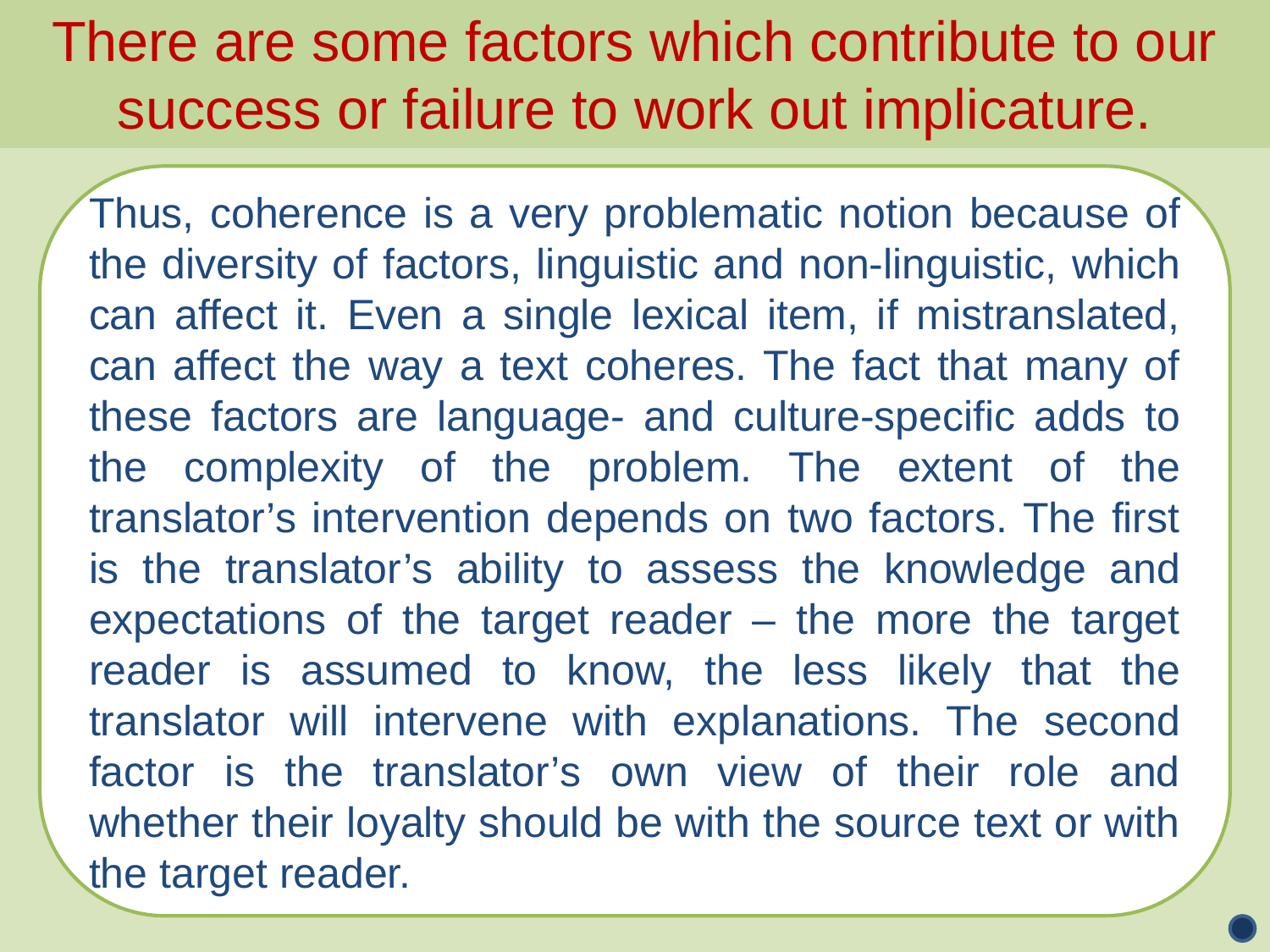

There are some factors which contribute to our success or failure to work out implicature.
Thus, coherence is a very problematic notion because of the diversity of factors, linguistic and non-linguistic, which can affect it. Even a single lexical item, if mistranslated, can affect the way a text coheres. The fact that many of these factors are language- and culture-specific adds to the complexity of the problem. The extent of the translator’s intervention depends on two factors. The first is the translator’s ability to assess the knowledge and expectations of the target reader – the more the target reader is assumed to know, the less likely that the translator will intervene with explanations. The second factor is the translator’s own view of their role and whether their loyalty should be with the source text or with the target reader.